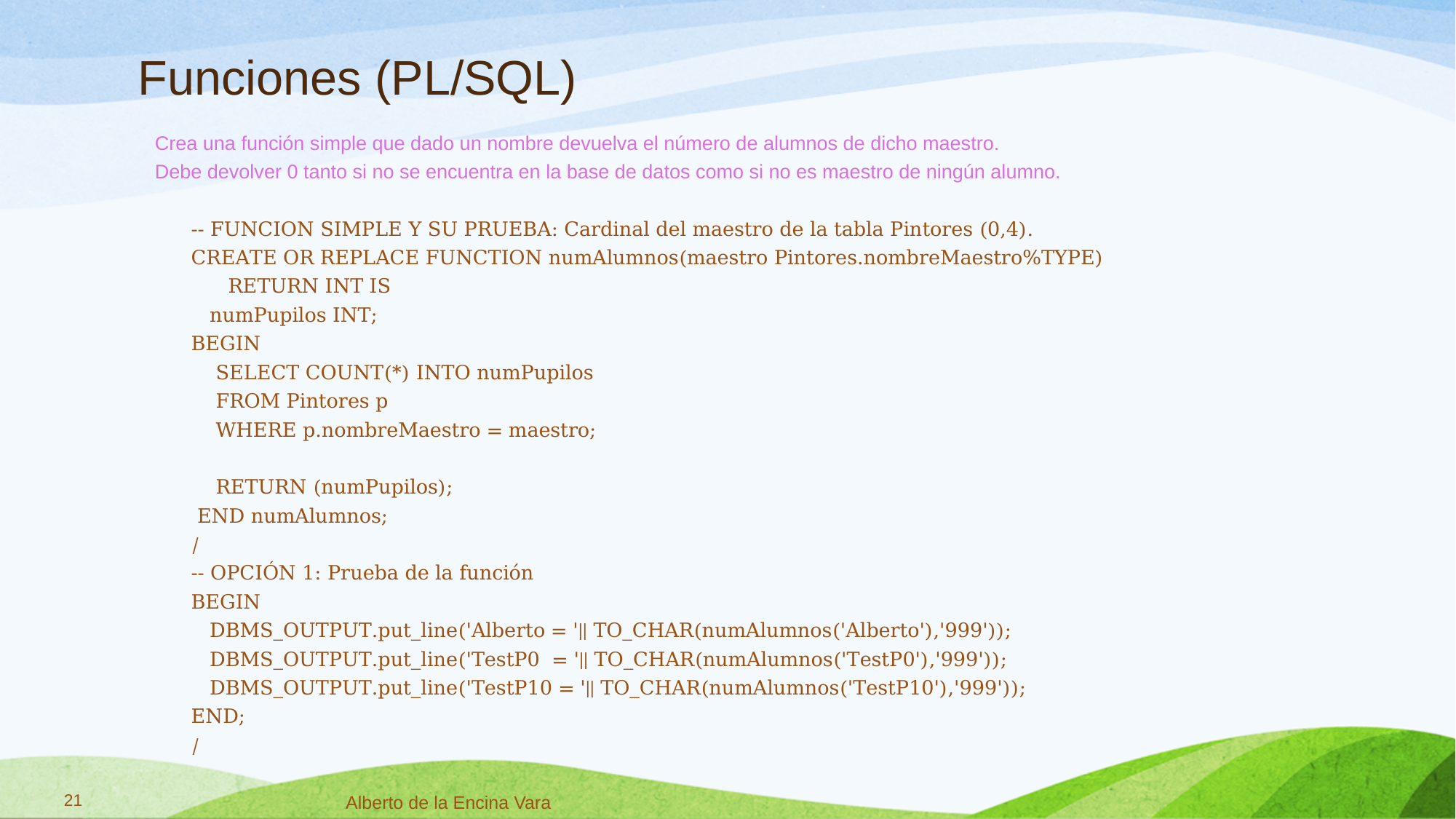

Funciones (PL/SQL)
Crea una función simple que dado un nombre devuelva el número de alumnos de dicho maestro.
Debe devolver 0 tanto si no se encuentra en la base de datos como si no es maestro de ningún alumno.

-- FUNCION SIMPLE Y SU PRUEBA: Cardinal del maestro de la tabla Pintores (0,4).
CREATE OR REPLACE FUNCTION numAlumnos(maestro Pintores.nombreMaestro%TYPE)
      RETURN INT IS
   numPupilos INT;
BEGIN
    SELECT COUNT(*) INTO numPupilos
    FROM Pintores p
    WHERE p.nombreMaestro = maestro;

    RETURN (numPupilos);
 END numAlumnos;
/
-- OPCIÓN 1: Prueba de la función
BEGIN
   DBMS_OUTPUT.put_line('Alberto = '|| TO_CHAR(numAlumnos('Alberto'),'999'));
   DBMS_OUTPUT.put_line('TestP0  = '|| TO_CHAR(numAlumnos('TestP0'),'999'));
   DBMS_OUTPUT.put_line('TestP10 = '|| TO_CHAR(numAlumnos('TestP10'),'999'));
END;
/

21
Alberto de la Encina Vara